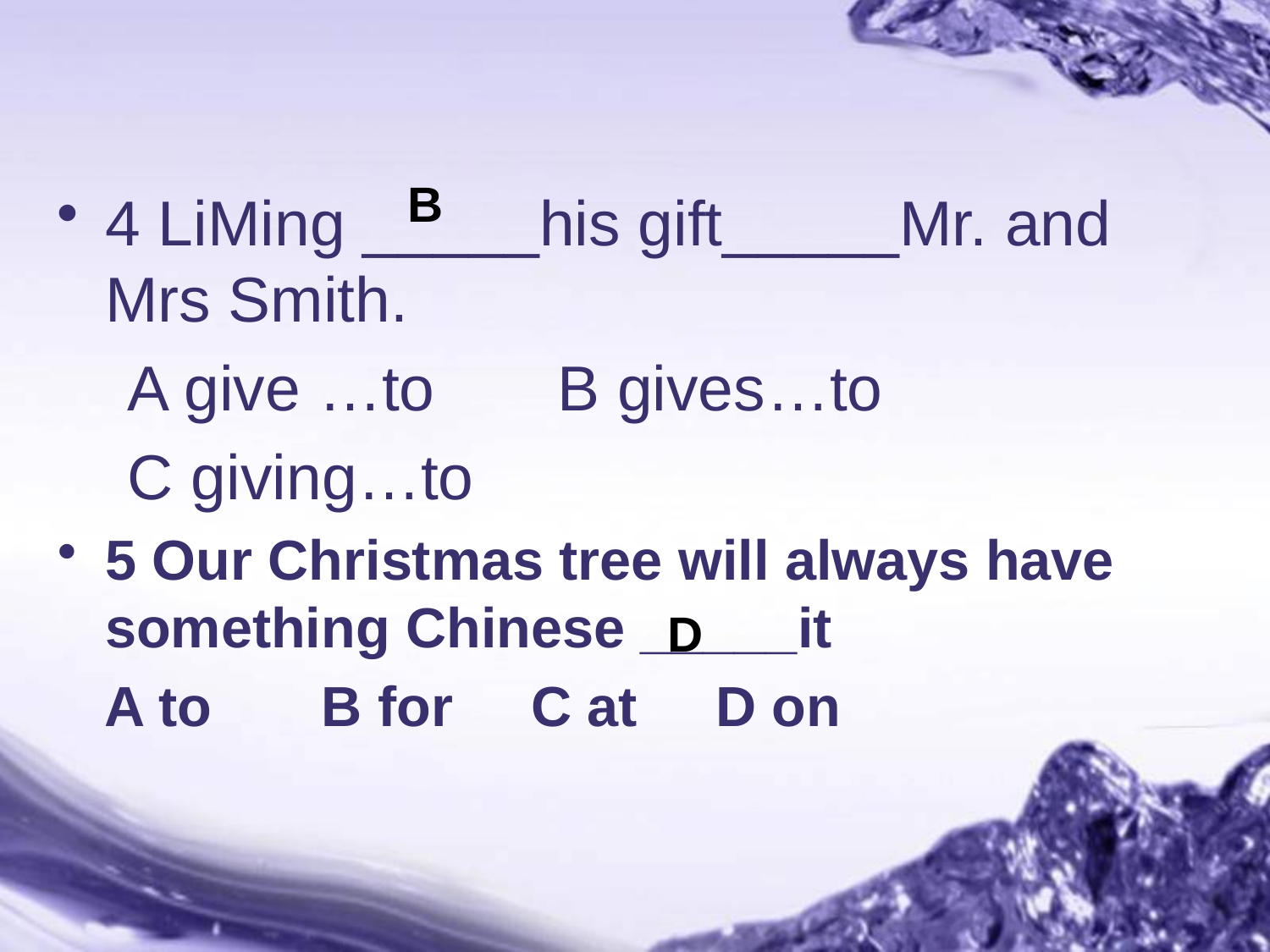

B
4 LiMing _____his gift_____Mr. and Mrs Smith.
    A give …to       B gives…to
    C giving…to
5 Our Christmas tree will always have something Chinese _____it
   A to       B for     C at     D on

D